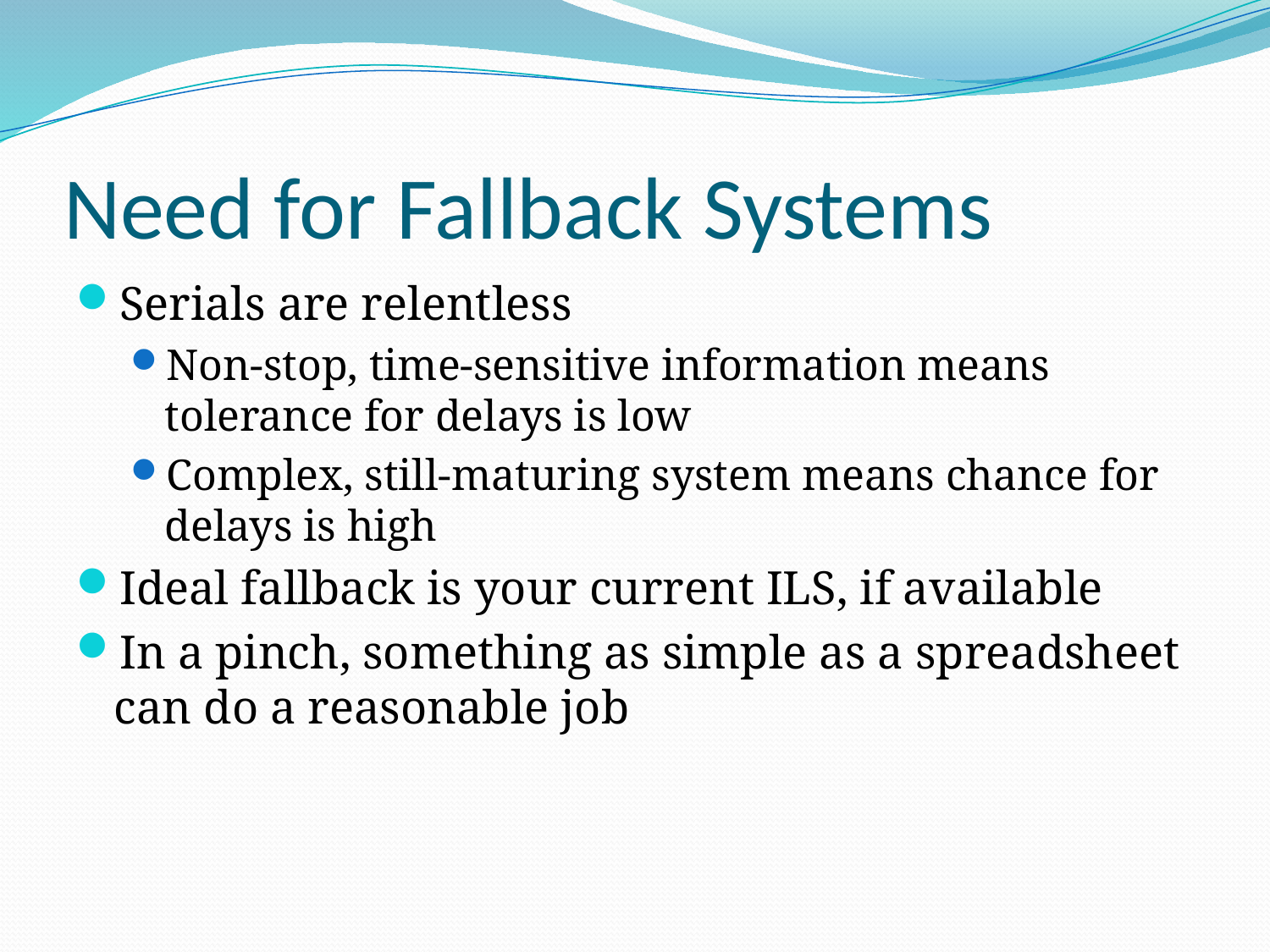

# Need for Fallback Systems
Serials are relentless
Non-stop, time-sensitive information means tolerance for delays is low
Complex, still-maturing system means chance for delays is high
Ideal fallback is your current ILS, if available
In a pinch, something as simple as a spreadsheet can do a reasonable job